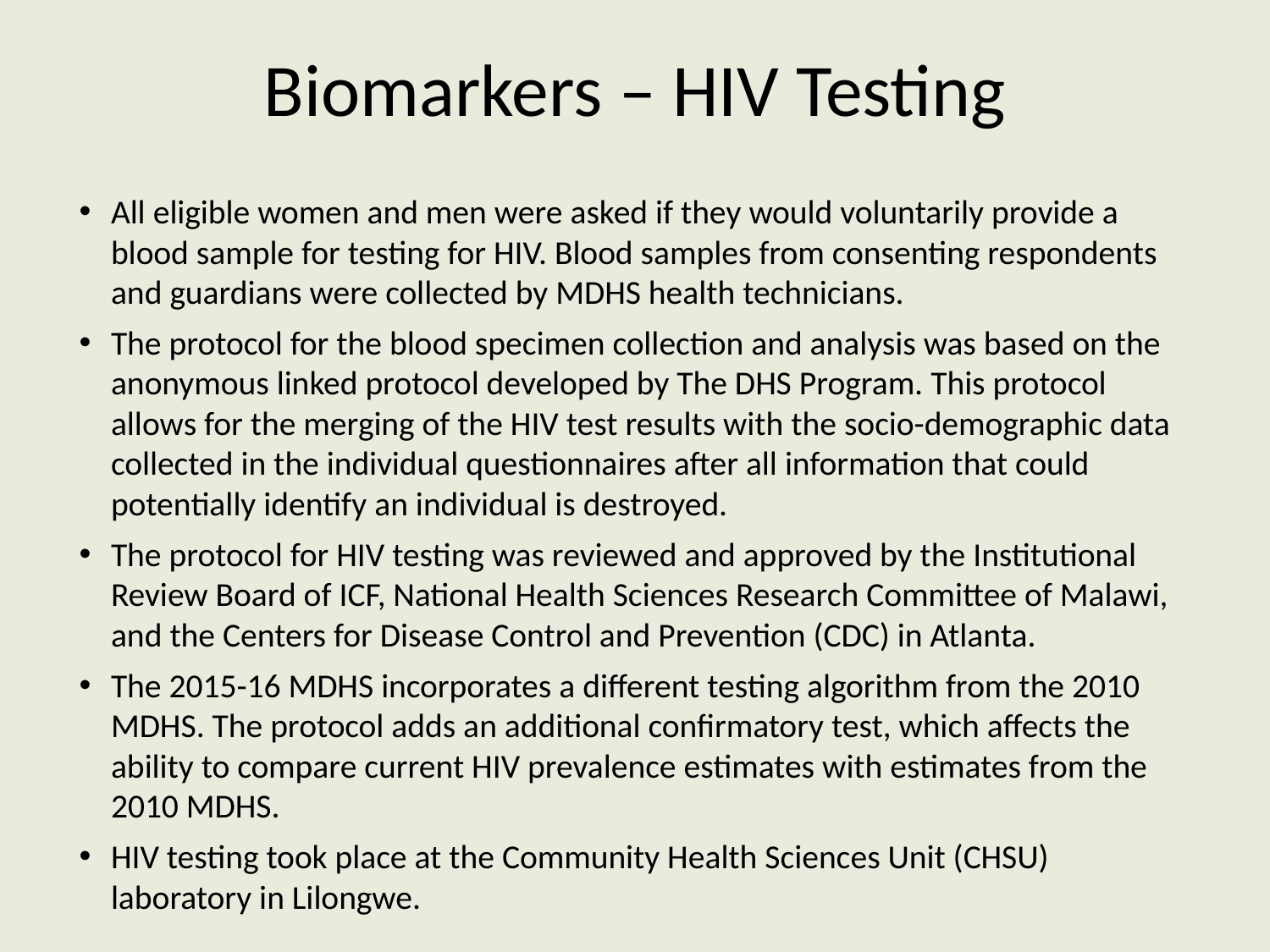

# Biomarkers – HIV Testing
All eligible women and men were asked if they would voluntarily provide a blood sample for testing for HIV. Blood samples from consenting respondents and guardians were collected by MDHS health technicians.
The protocol for the blood specimen collection and analysis was based on the anonymous linked protocol developed by The DHS Program. This protocol allows for the merging of the HIV test results with the socio-demographic data collected in the individual questionnaires after all information that could potentially identify an individual is destroyed.
The protocol for HIV testing was reviewed and approved by the Institutional Review Board of ICF, National Health Sciences Research Committee of Malawi, and the Centers for Disease Control and Prevention (CDC) in Atlanta.
The 2015-16 MDHS incorporates a different testing algorithm from the 2010 MDHS. The protocol adds an additional confirmatory test, which affects the ability to compare current HIV prevalence estimates with estimates from the 2010 MDHS.
HIV testing took place at the Community Health Sciences Unit (CHSU) laboratory in Lilongwe.